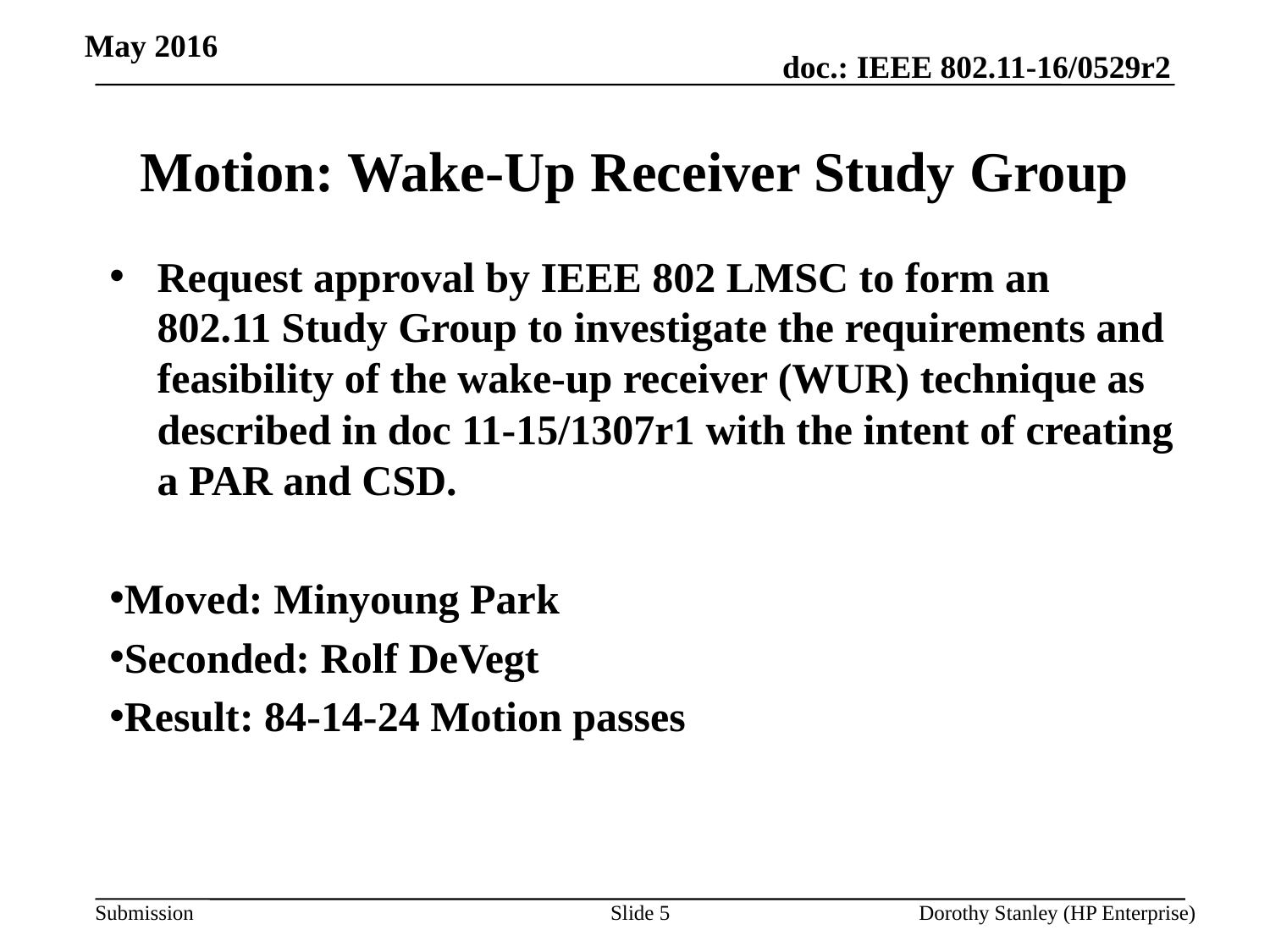

May 2016
# Motion: Wake-Up Receiver Study Group
Request approval by IEEE 802 LMSC to form an 802.11 Study Group to investigate the requirements and feasibility of the wake-up receiver (WUR) technique as described in doc 11-15/1307r1 with the intent of creating a PAR and CSD.

Moved: Minyoung Park
Seconded: Rolf DeVegt
Result: 84-14-24 Motion passes

Slide 5
Dorothy Stanley (HP Enterprise)